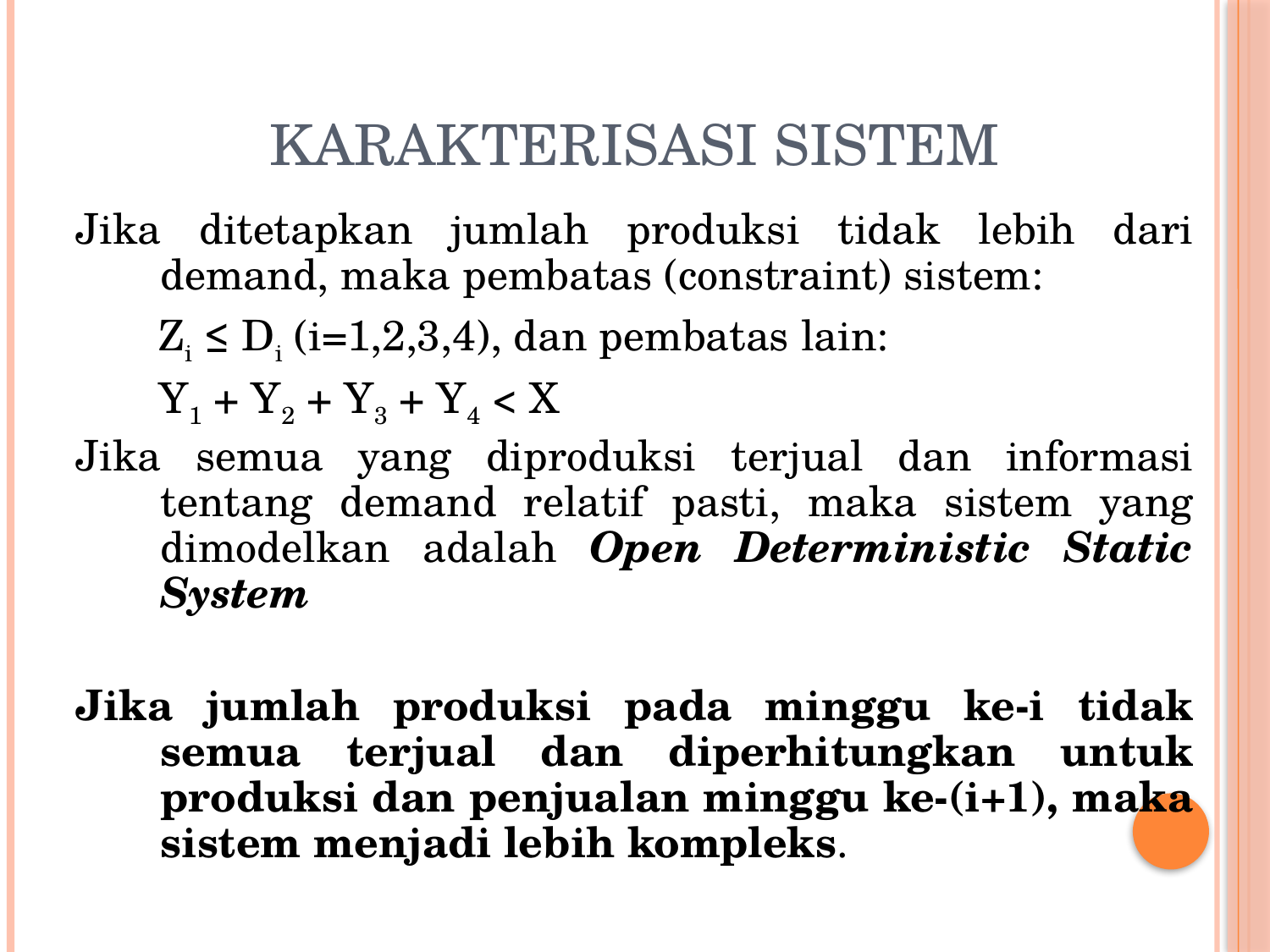

# Karakterisasi Sistem
Jika ditetapkan jumlah produksi tidak lebih dari demand, maka pembatas (constraint) sistem:
       Zi ≤ Di (i=1,2,3,4), dan pembatas lain:
       Y1 + Y2 + Y3 + Y4 < X
Jika semua yang diproduksi terjual dan informasi tentang demand relatif pasti, maka sistem yang dimodelkan adalah Open Deterministic Static System

Jika jumlah produksi pada minggu ke-i tidak semua terjual dan diperhitungkan untuk produksi dan penjualan minggu ke-(i+1), maka sistem menjadi lebih kompleks.